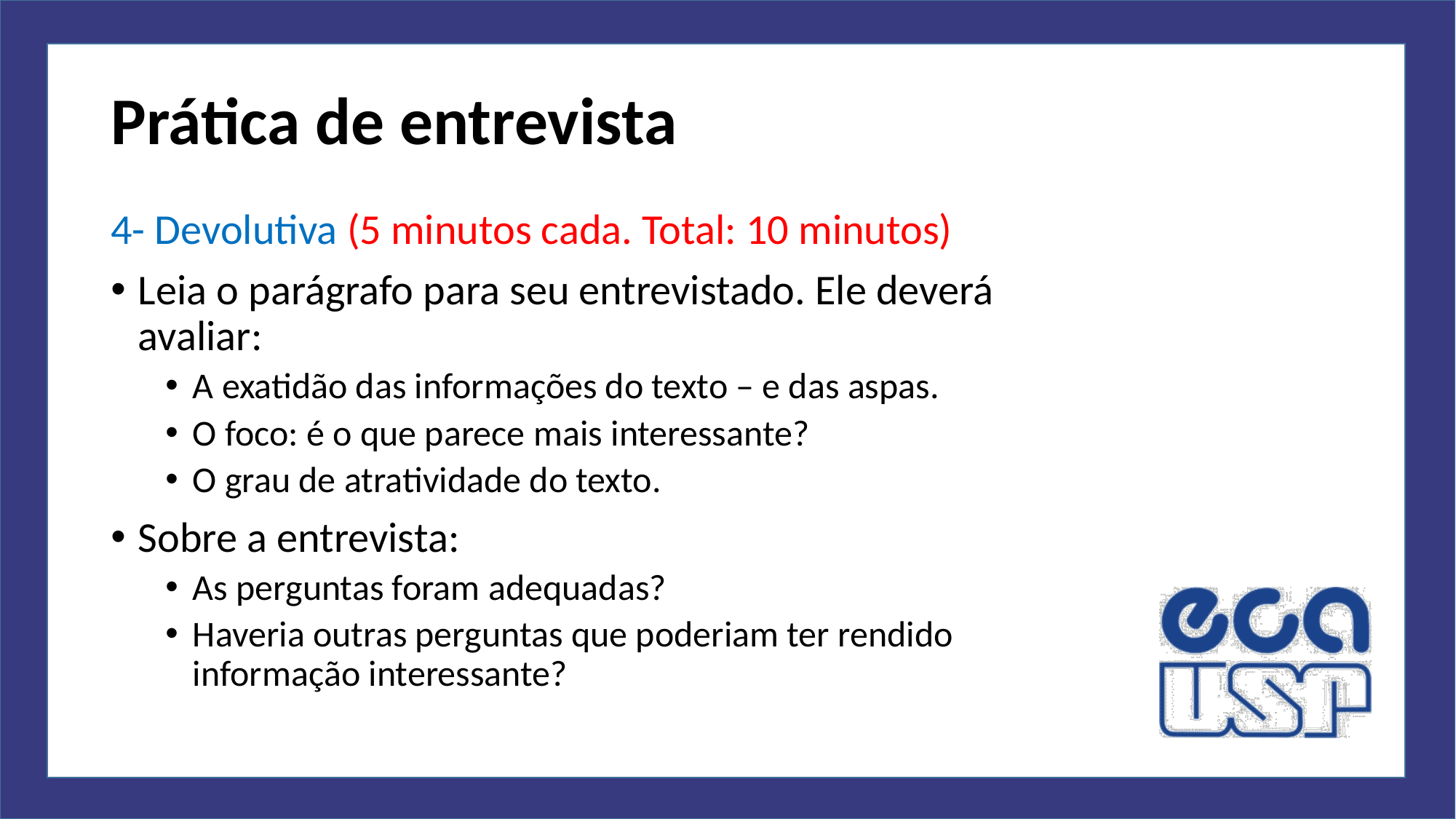

# Prática de entrevista
4- Devolutiva (5 minutos cada. Total: 10 minutos)
Leia o parágrafo para seu entrevistado. Ele deverá avaliar:
A exatidão das informações do texto – e das aspas.
O foco: é o que parece mais interessante?
O grau de atratividade do texto.
Sobre a entrevista:
As perguntas foram adequadas?
Haveria outras perguntas que poderiam ter rendido informação interessante?